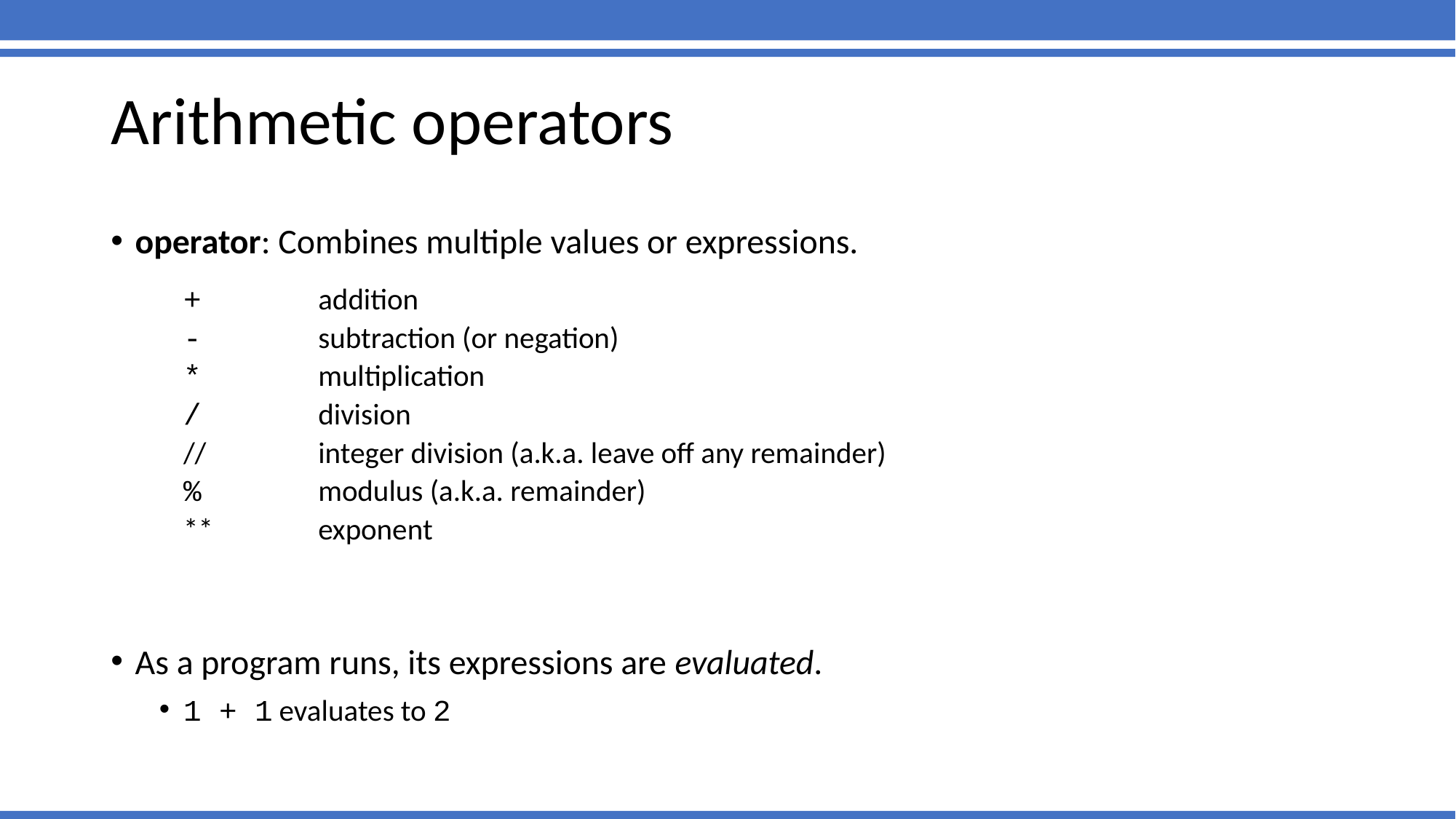

Arithmetic operators
operator: Combines multiple values or expressions.

+	addition
- 	subtraction (or negation)
*	multiplication
/ 	division
// 	integer division (a.k.a. leave off any remainder)
% 	modulus (a.k.a. remainder)
** 	exponent

As a program runs, its expressions are evaluated.
1 + 1 evaluates to 2